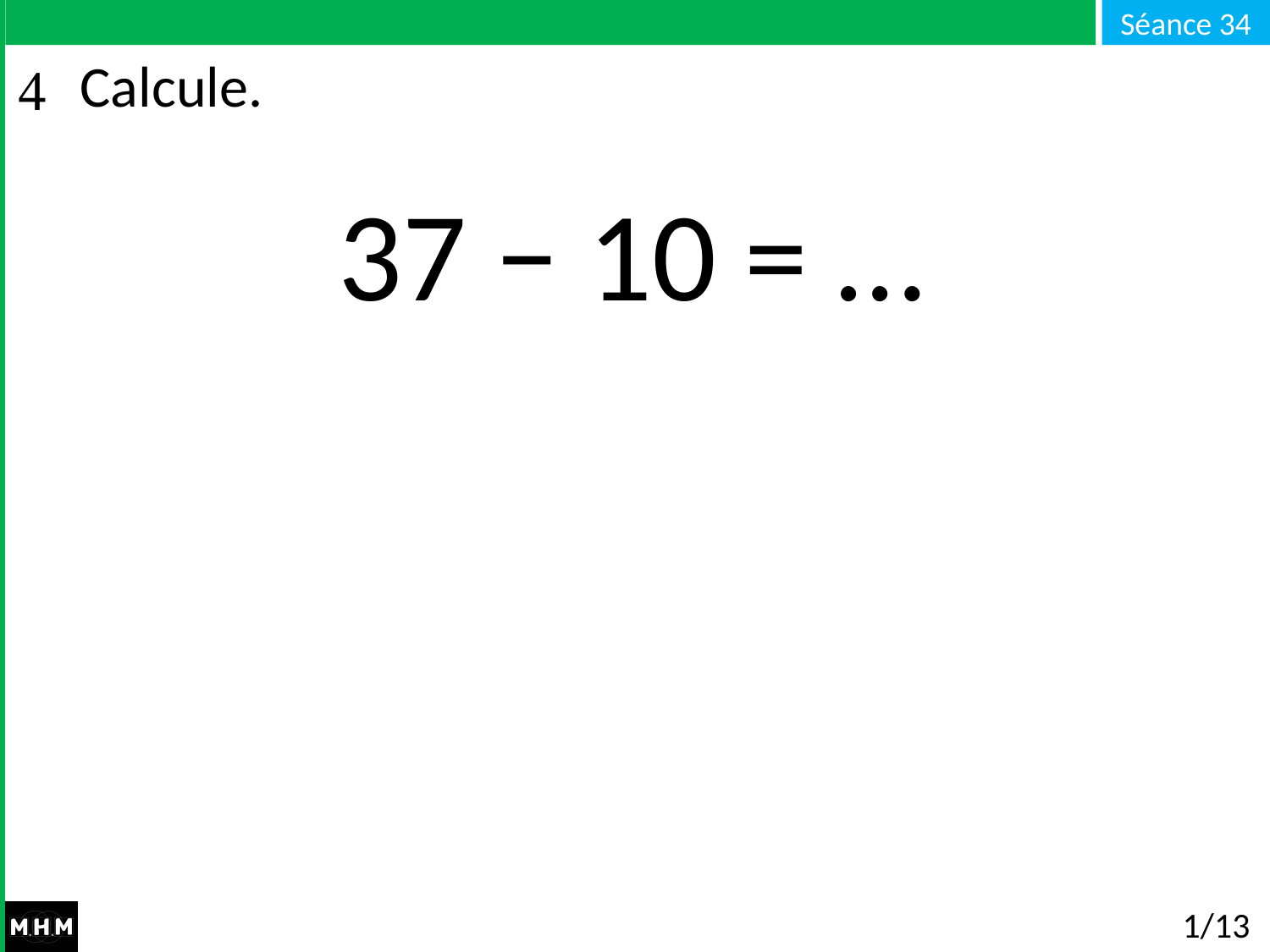

# Calcule.
37 − 10 = …
1/13